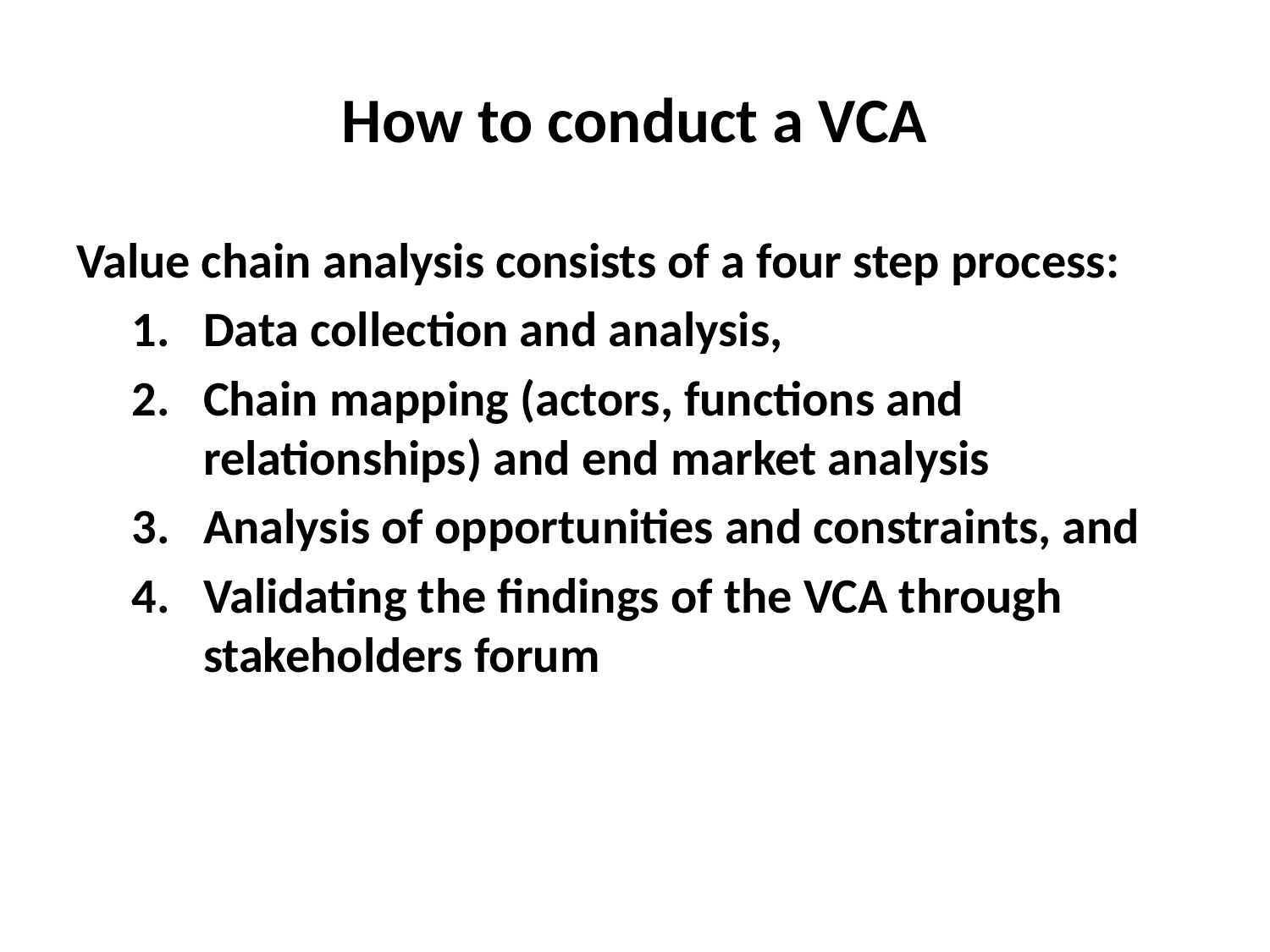

# How to conduct a VCA
Value chain analysis consists of a four step process:
Data collection and analysis,
Chain mapping (actors, functions and relationships) and end market analysis
Analysis of opportunities and constraints, and
Validating the findings of the VCA through stakeholders forum